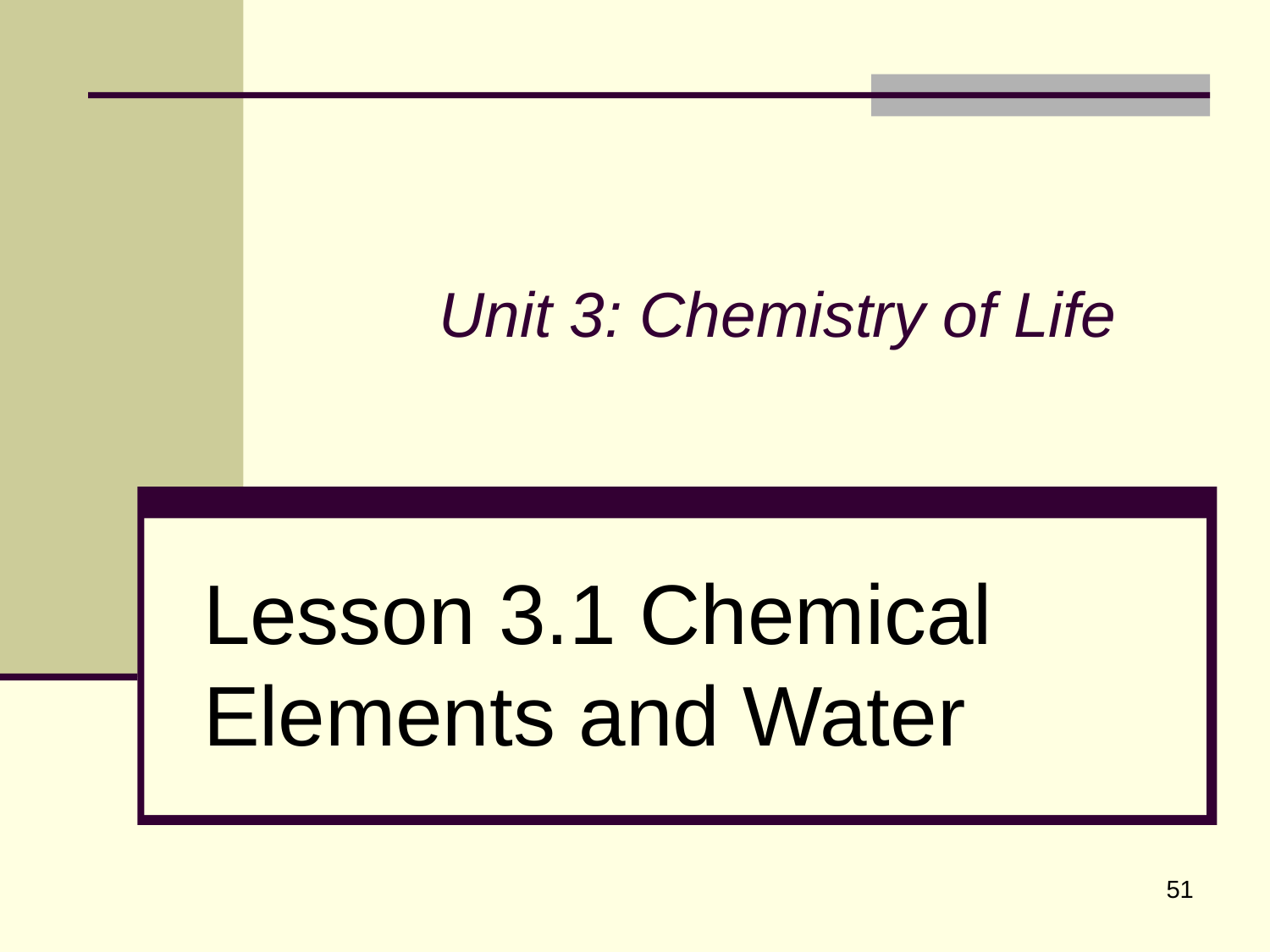

# Unit 3: Chemistry of Life
Lesson 3.1 Chemical Elements and Water
51